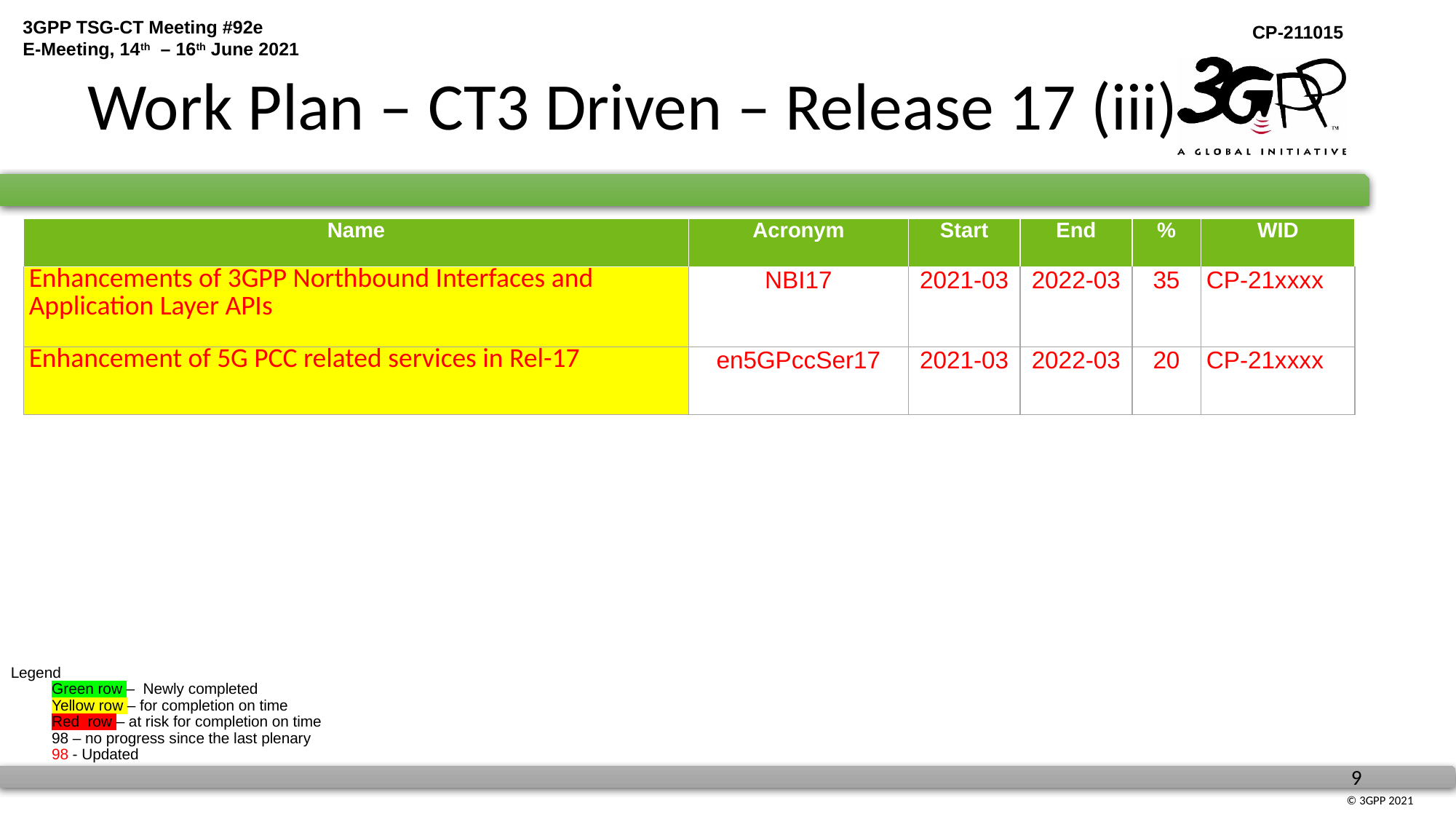

# Work Plan – CT3 Driven – Release 17 (iii)
| Name | Acronym | Start | End | % | WID |
| --- | --- | --- | --- | --- | --- |
| Enhancements of 3GPP Northbound Interfaces and Application Layer APIs | NBI17 | 2021-03 | 2022-03 | 35 | CP-21xxxx |
| Enhancement of 5G PCC related services in Rel-17 | en5GPccSer17 | 2021-03 | 2022-03 | 20 | CP-21xxxx |
Legend
Green row –  Newly completed
	Yellow row – for completion on time
Red  row – at risk for completion on time
	98 – no progress since the last plenary
	98 - Updated